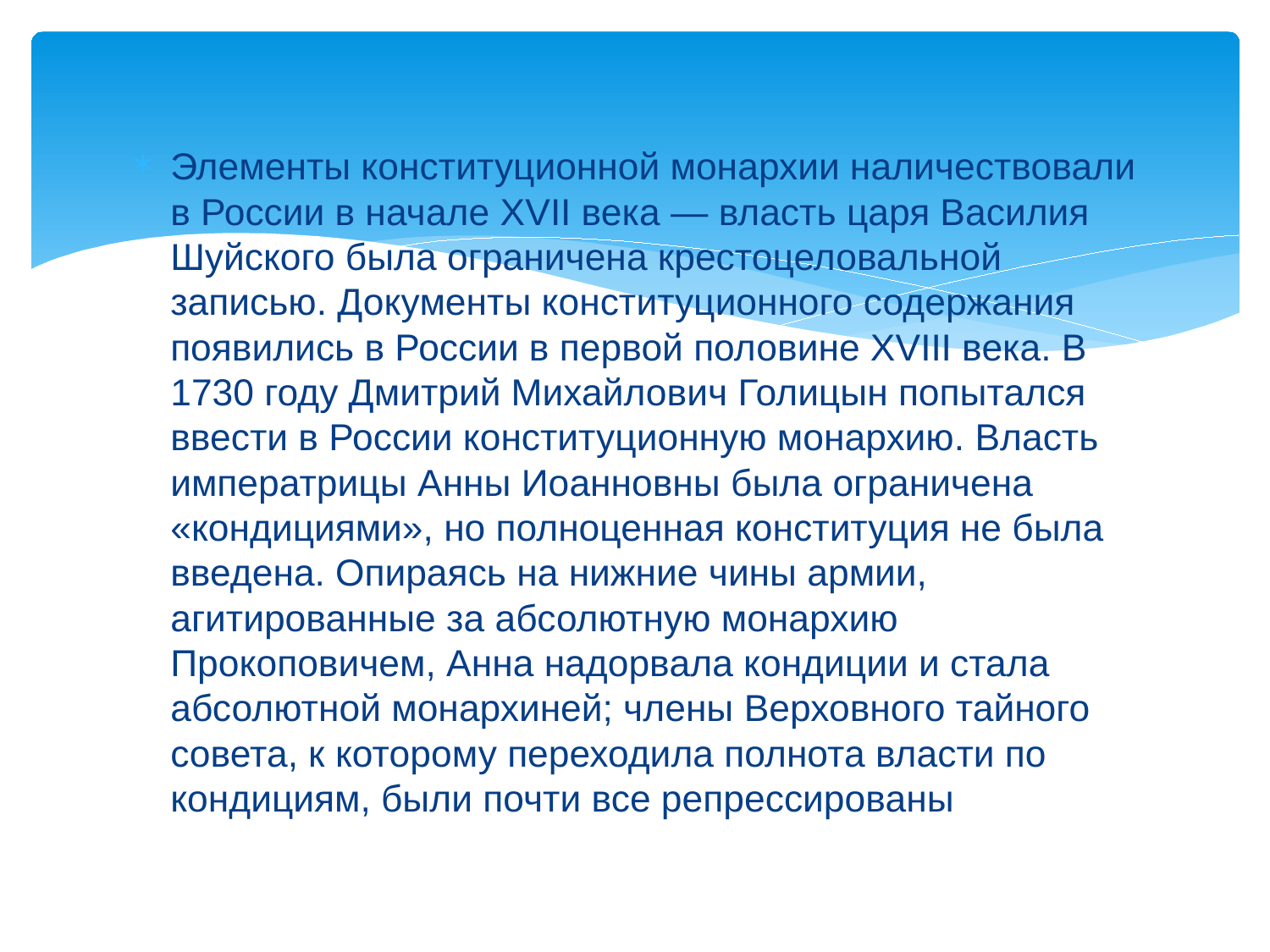

Элементы конституционной монархии наличествовали в России в начале XVII века — власть царя Василия Шуйского была ограничена крестоцеловальной записью. Документы конституционного содержания появились в России в первой половине XVIII века. В 1730 году Дмитрий Михайлович Голицын попытался ввести в России конституционную монархию. Власть императрицы Анны Иоанновны была ограничена «кондициями», но полноценная конституция не была введена. Опираясь на нижние чины армии, агитированные за абсолютную монархию Прокоповичем, Анна надорвала кондиции и стала абсолютной монархиней; члены Верховного тайного совета, к которому переходила полнота власти по кондициям, были почти все репрессированы